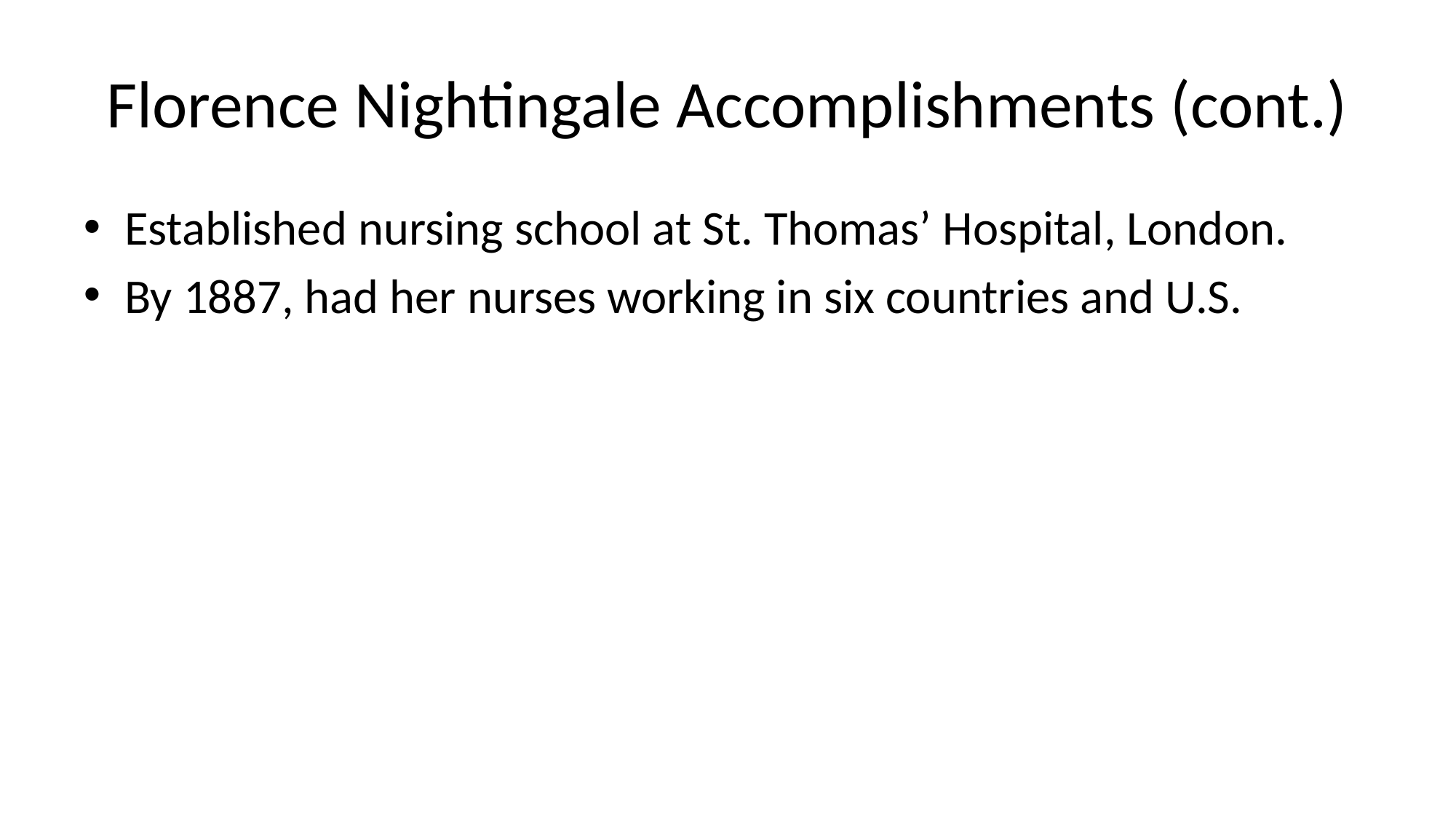

# Florence Nightingale Accomplishments (cont.)
Established nursing school at St. Thomas’ Hospital, London.
By 1887, had her nurses working in six countries and U.S.